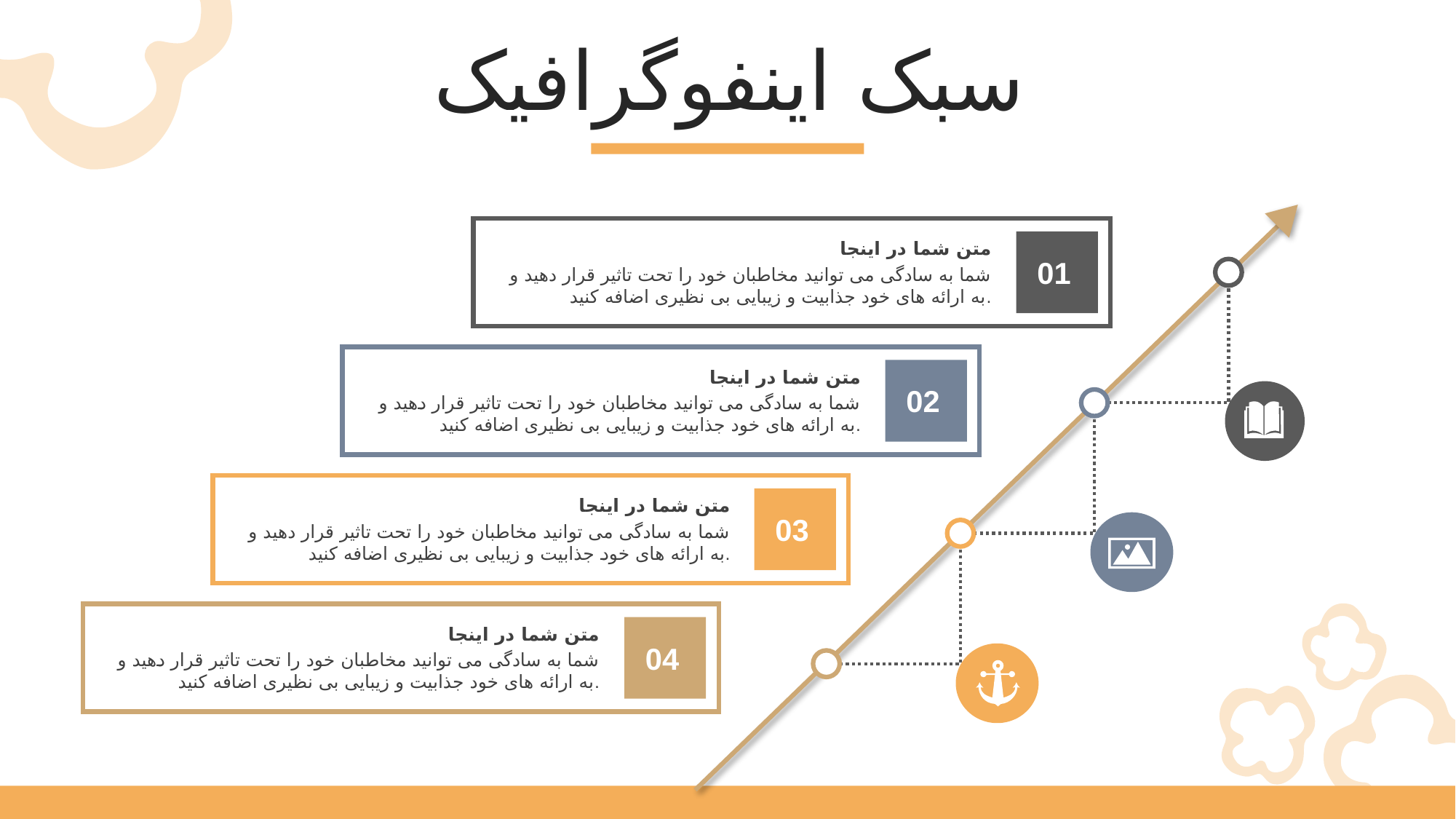

سبک اینفوگرافیک

متن شما در اینجا
شما به سادگی می توانید مخاطبان خود را تحت تاثیر قرار دهید و به ارائه های خود جذابیت و زیبایی بی نظیری اضافه کنید.
01

متن شما در اینجا
شما به سادگی می توانید مخاطبان خود را تحت تاثیر قرار دهید و به ارائه های خود جذابیت و زیبایی بی نظیری اضافه کنید.
02

متن شما در اینجا
شما به سادگی می توانید مخاطبان خود را تحت تاثیر قرار دهید و به ارائه های خود جذابیت و زیبایی بی نظیری اضافه کنید.
03

متن شما در اینجا
شما به سادگی می توانید مخاطبان خود را تحت تاثیر قرار دهید و به ارائه های خود جذابیت و زیبایی بی نظیری اضافه کنید.
04